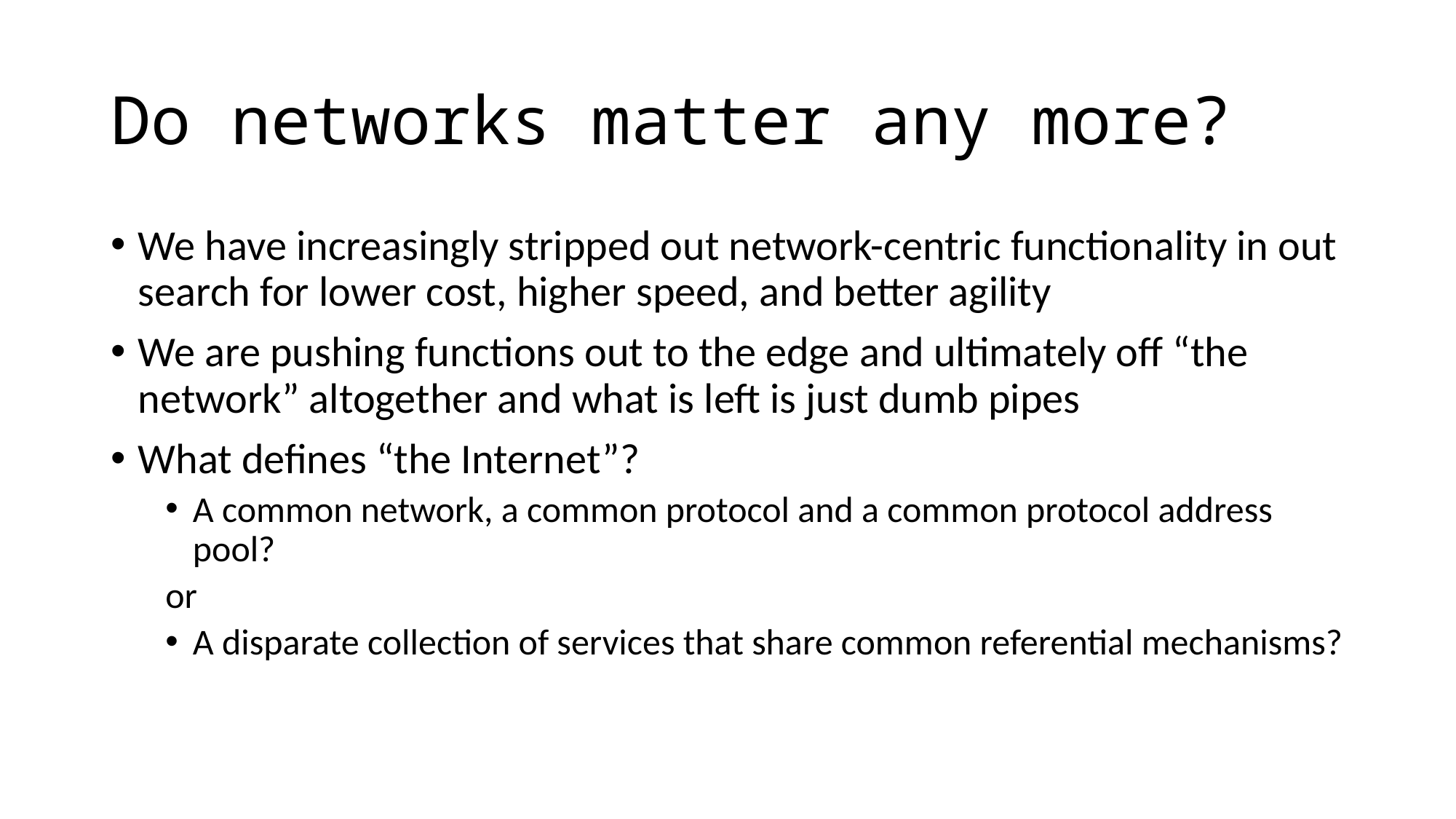

# Do networks matter any more?
We have increasingly stripped out network-centric functionality in out search for lower cost, higher speed, and better agility
We are pushing functions out to the edge and ultimately off “the network” altogether and what is left is just dumb pipes
What defines “the Internet”?
A common network, a common protocol and a common protocol address pool?
or
A disparate collection of services that share common referential mechanisms?